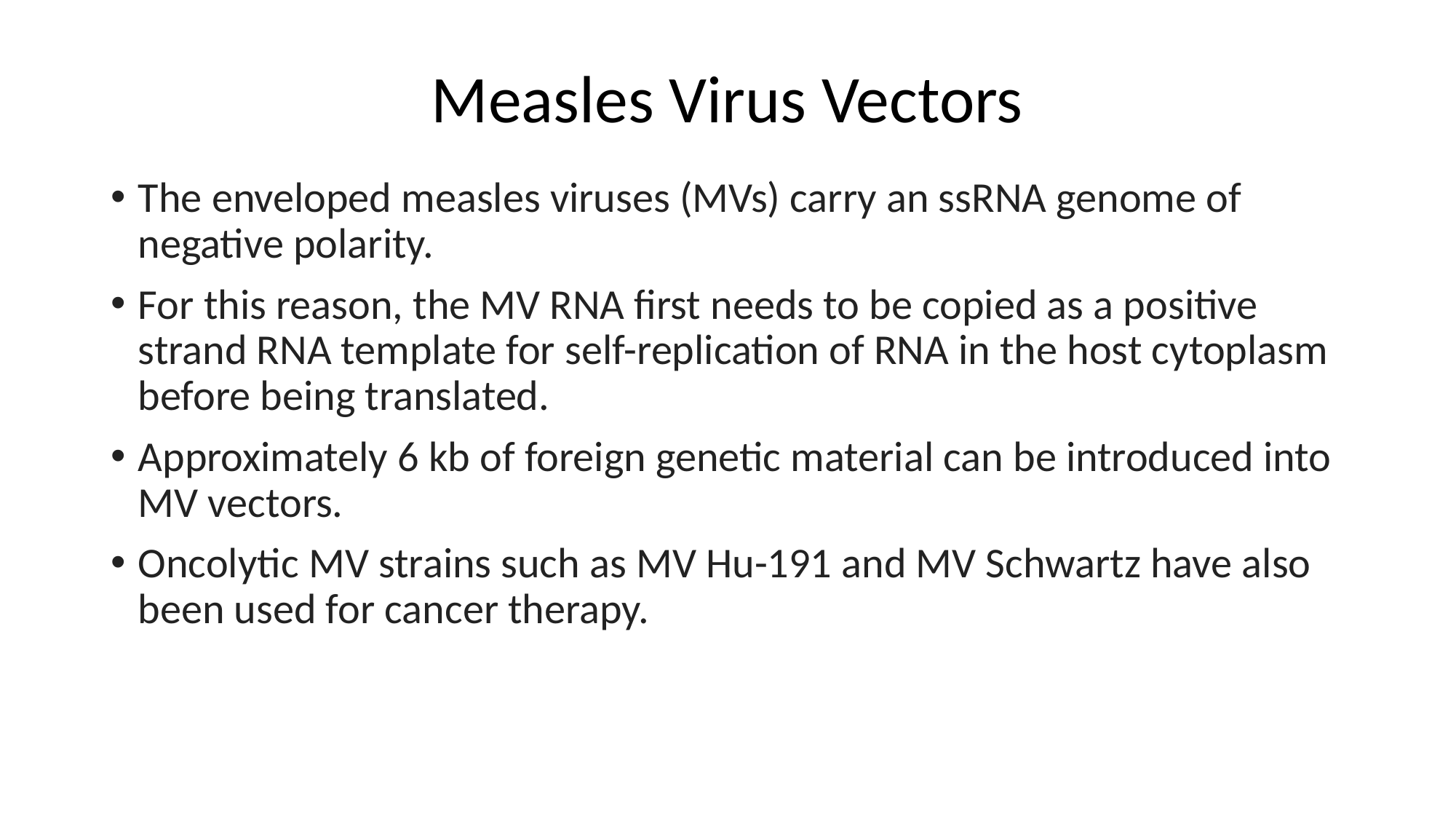

# Measles Virus Vectors
The enveloped measles viruses (MVs) carry an ssRNA genome of negative polarity.
For this reason, the MV RNA first needs to be copied as a positive strand RNA template for self-replication of RNA in the host cytoplasm before being translated.
Approximately 6 kb of foreign genetic material can be introduced into MV vectors.
Oncolytic MV strains such as MV Hu-191 and MV Schwartz have also been used for cancer therapy.